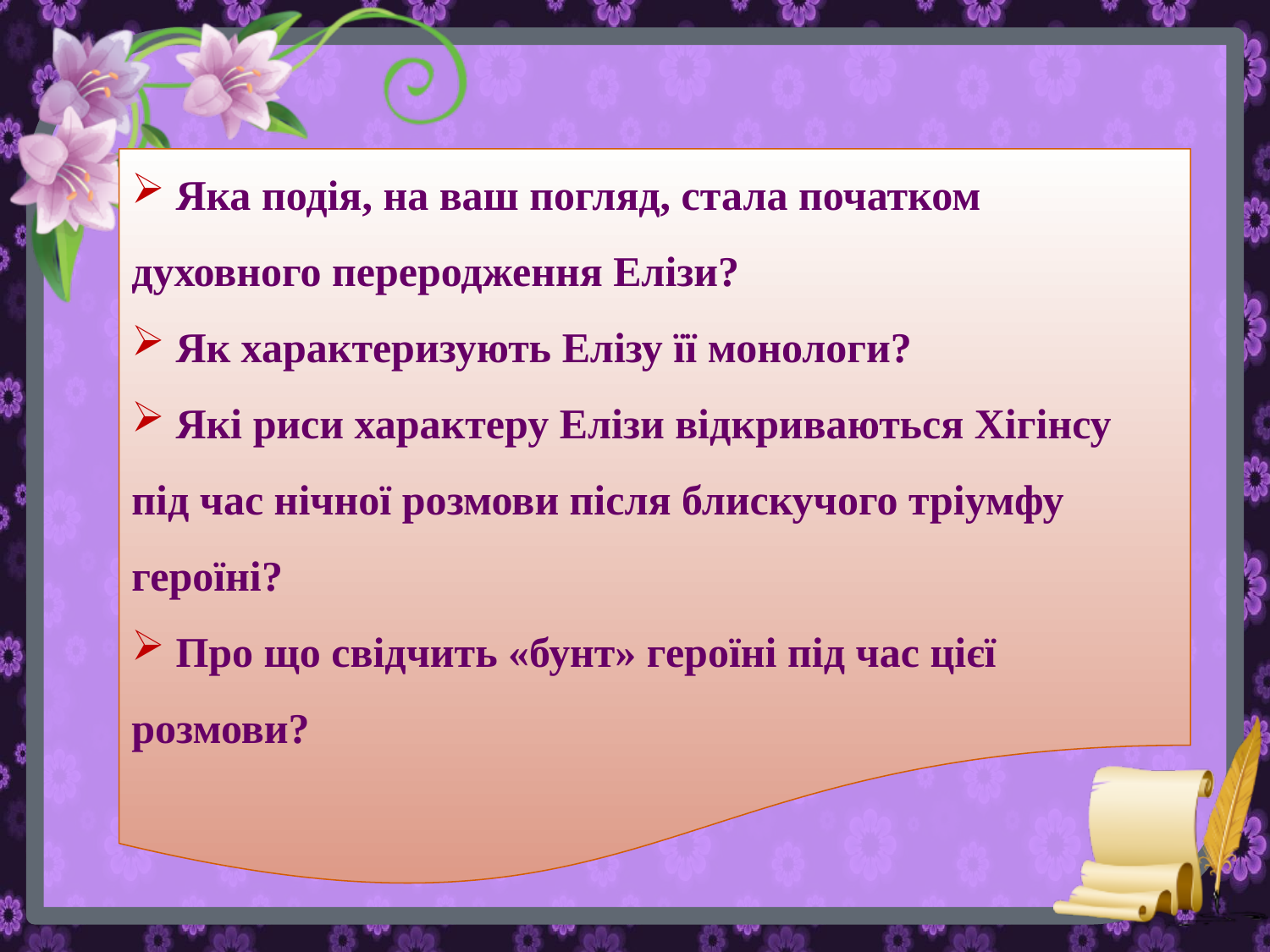

Яка подія, на ваш погляд, стала початком духовного переродження Елізи?
 Як характеризують Елізу її монологи?
 Які риси характеру Елізи відкриваються Хігінсу під час нічної розмови після блискучого тріумфу героїні?
 Про що свідчить «бунт» героїні під час цієї розмови?